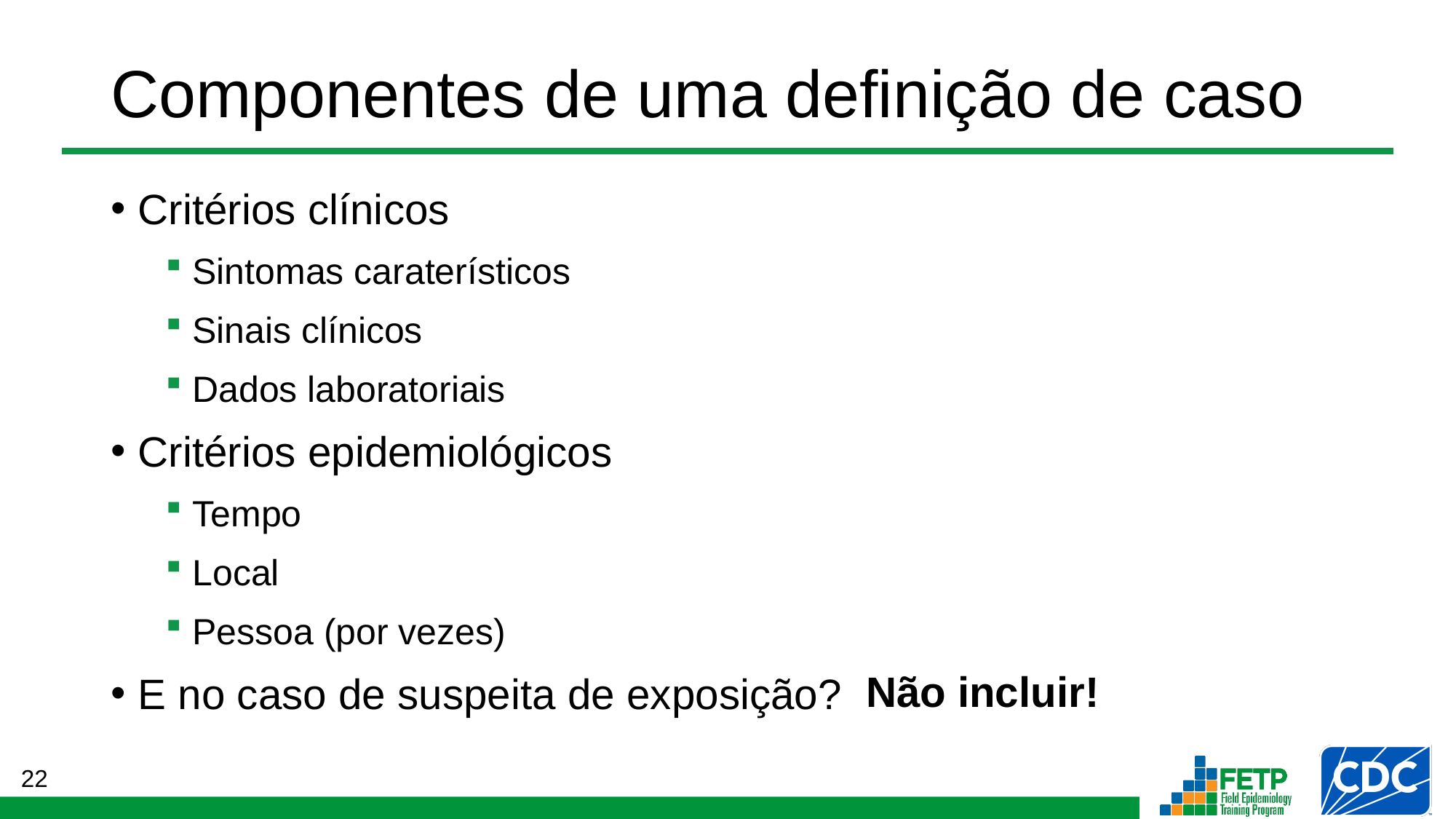

# Componentes de uma definição de caso
Critérios clínicos
Sintomas caraterísticos
Sinais clínicos
Dados laboratoriais
Critérios epidemiológicos
Tempo
Local
Pessoa (por vezes)
E no caso de suspeita de exposição?

Não incluir!